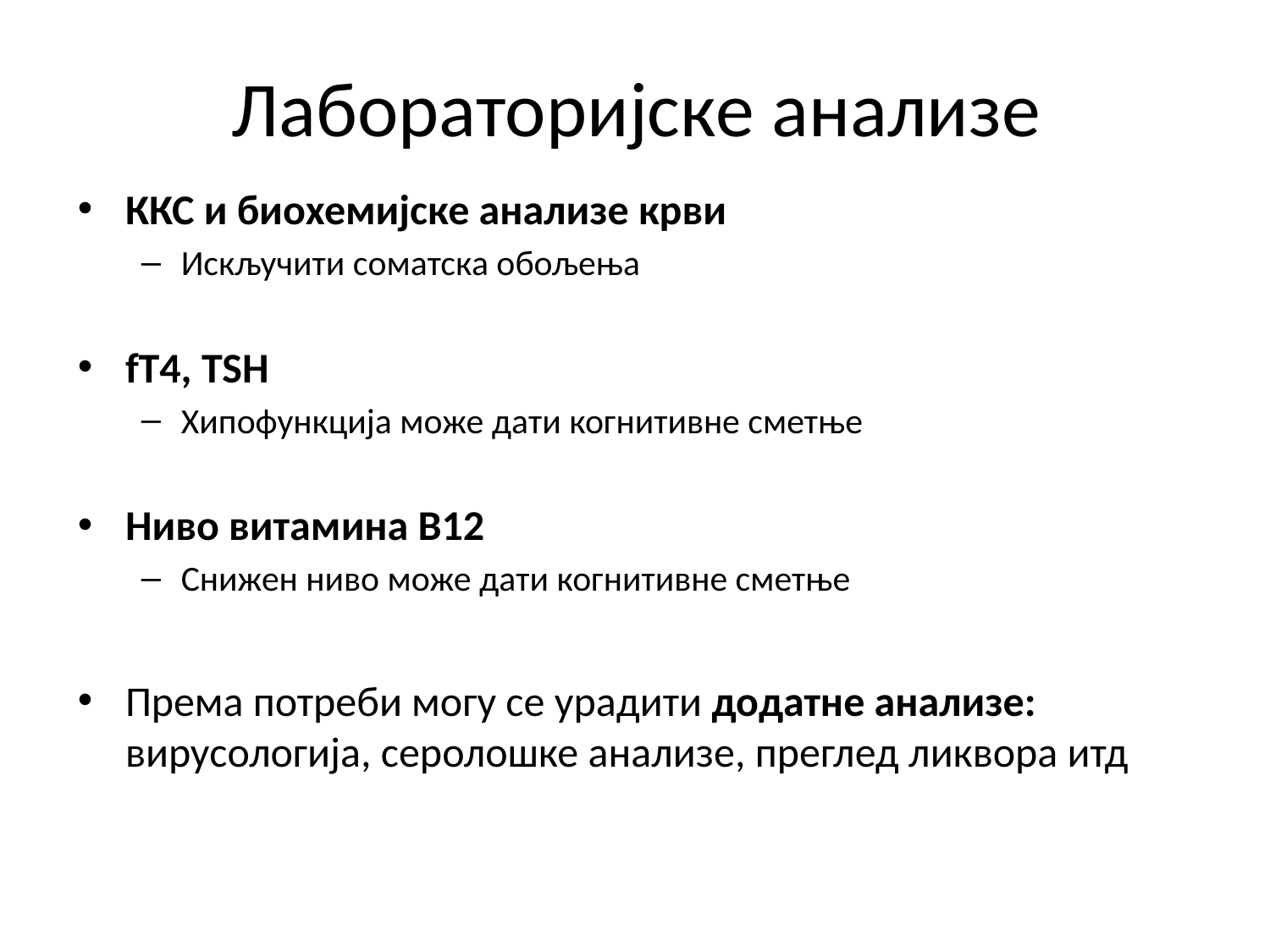

# Лабораторијске анализе
ККС и биохемијске анализе крви
Искључити соматска обољења

fT4, TSH
Хипофункција може дати когнитивне сметње

Ниво витамина В12
Снижен ниво може дати когнитивне сметње

Према потреби могу се урадити додатне анализе: вирусологија, серолошке анализе, преглед ликвора итд